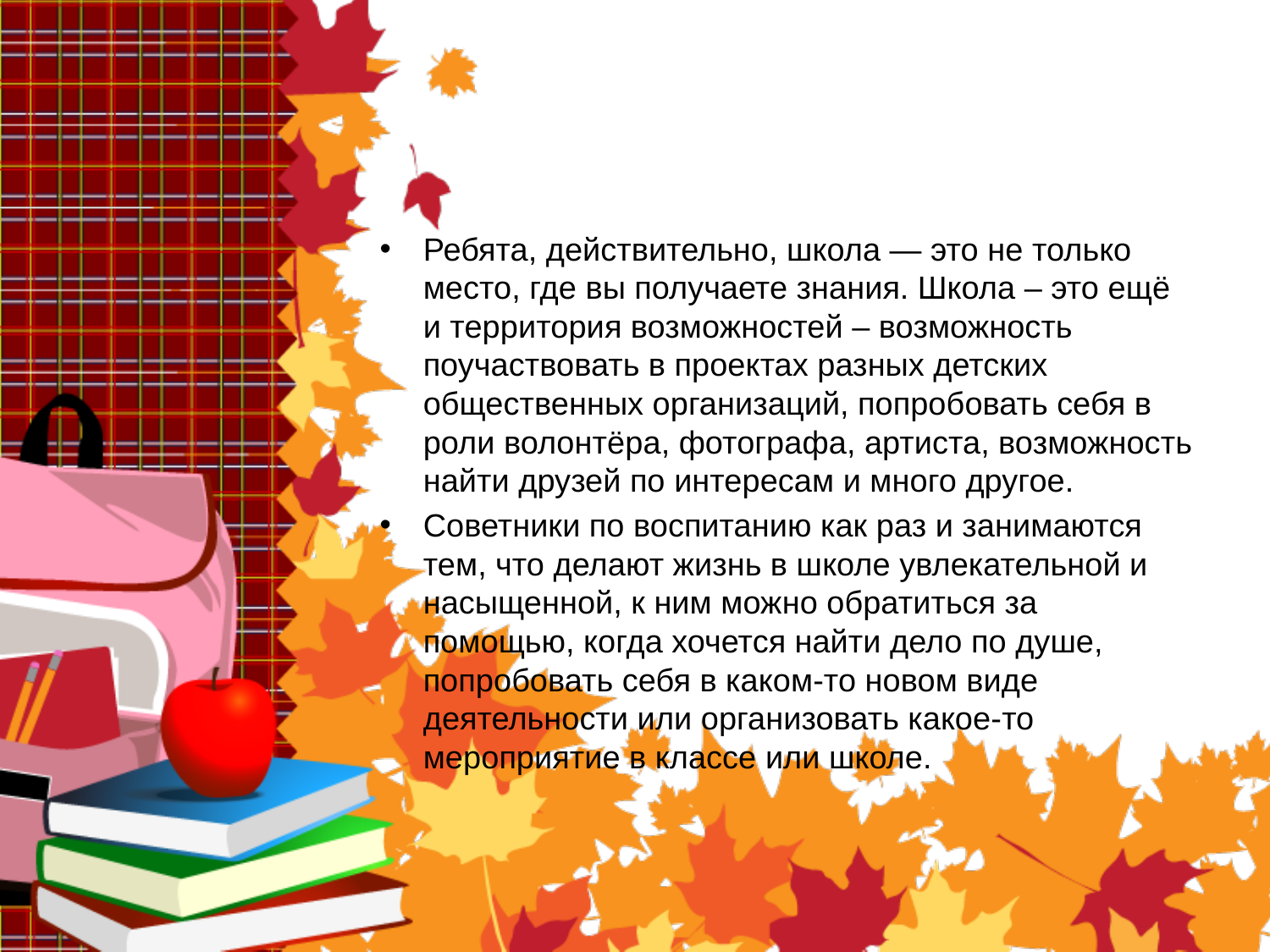

#
Ребята, действительно, школа — это не только место, где вы получаете знания. Школа – это ещё и территория возможностей – возможность поучаствовать в проектах разных детских общественных организаций, попробовать себя в роли волонтёра, фотографа, артиста, возможность найти друзей по интересам и много другое.
Советники по воспитанию как раз и занимаются тем, что делают жизнь в школе увлекательной и насыщенной, к ним можно обратиться за помощью, когда хочется найти дело по душе, попробовать себя в каком-то новом виде деятельности или организовать какое-то мероприятие в классе или школе.